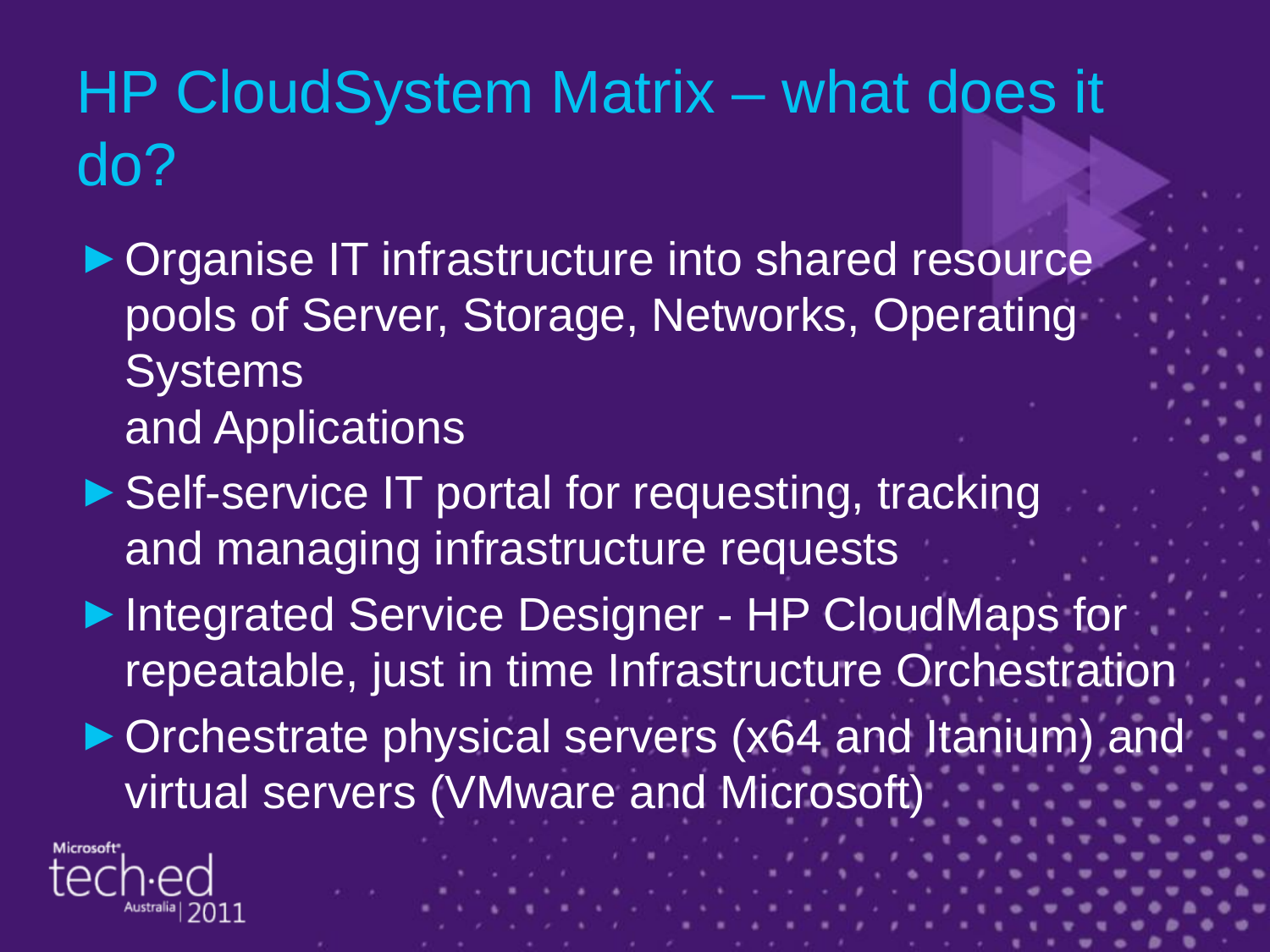

# HP CloudSystem Matrix – what does it do?
Organise IT infrastructure into shared resource pools of Server, Storage, Networks, Operating Systems
and Applications
Self-service IT portal for requesting, tracking
and managing infrastructure requests
Integrated Service Designer - HP CloudMaps for repeatable, just in time Infrastructure Orchestration
Orchestrate physical servers (x64 and Itanium) and virtual servers (VMware and Microsoft)